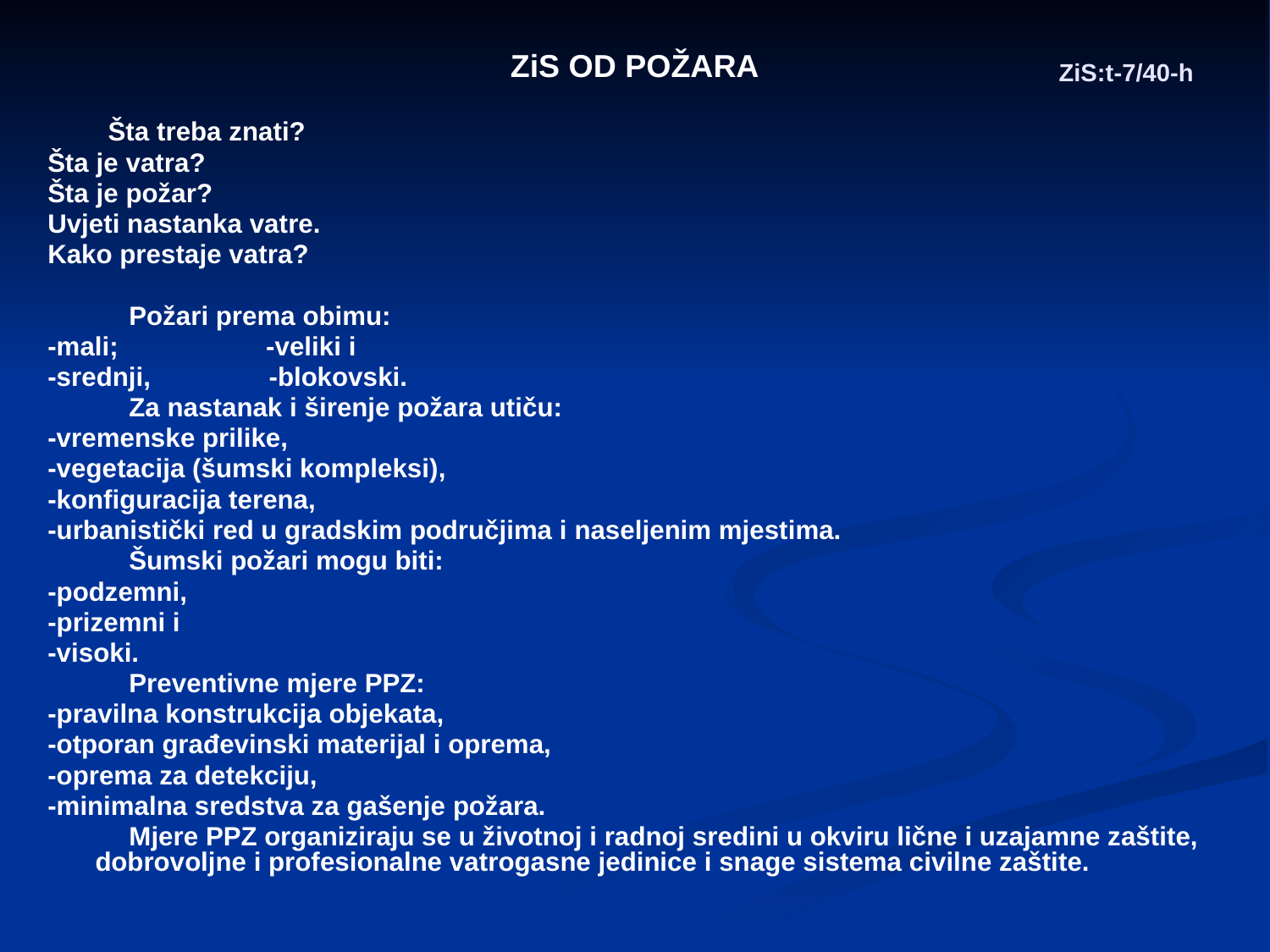

# ZiS:t-7/40-h
ZiS OD POŽARA

           Šta treba znati?
Šta je vatra?
Šta je požar?
Uvjeti nastanka vatre.
Kako prestaje vatra?

           Požari prema obimu:
-mali;                    -veliki i
-srednji,                -blokovski.
           Za nastanak i širenje požara utiču:
-vremenske prilike,
-vegetacija (šumski kompleksi),
-konfiguracija terena,
-urbanistički red u gradskim područjima i naseljenim mjestima.
           Šumski požari mogu biti:
-podzemni,
-prizemni i
-visoki.
           Preventivne mjere PPZ:
-pravilna konstrukcija objekata,
-otporan građevinski materijal i oprema,
-oprema za detekciju,
-minimalna sredstva za gašenje požara.
           Mjere PPZ organiziraju se u životnoj i radnoj sredini u okviru lične i uzajamne zaštite, dobrovoljne i profesionalne vatrogasne jedinice i snage sistema civilne zaštite.